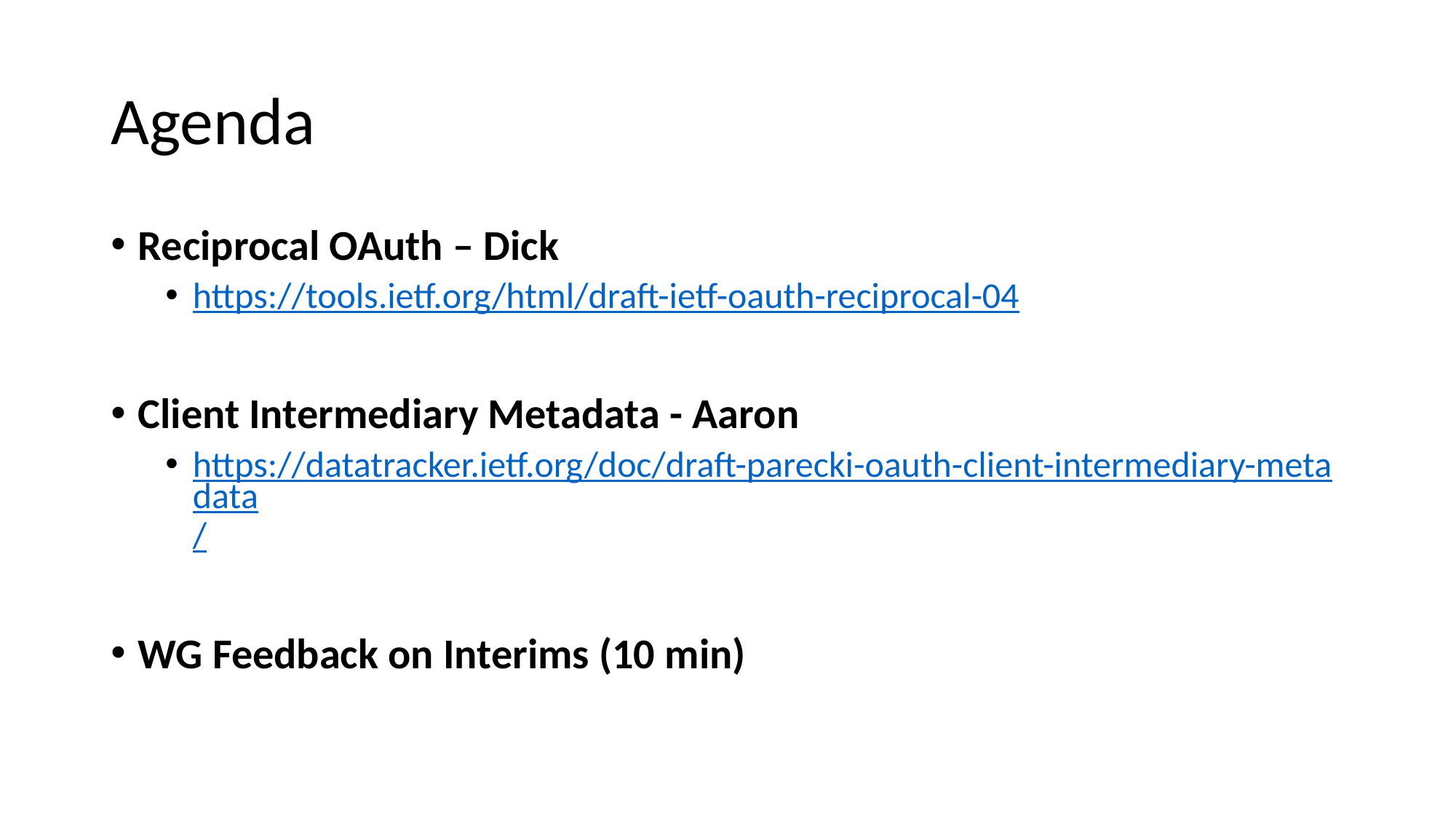

# Agenda
Reciprocal OAuth – Dick
https://tools.ietf.org/html/draft-ietf-oauth-reciprocal-04

Client Intermediary Metadata - Aaron
https://datatracker.ietf.org/doc/draft-parecki-oauth-client-intermediary-metadata/

WG Feedback on Interims (10 min)